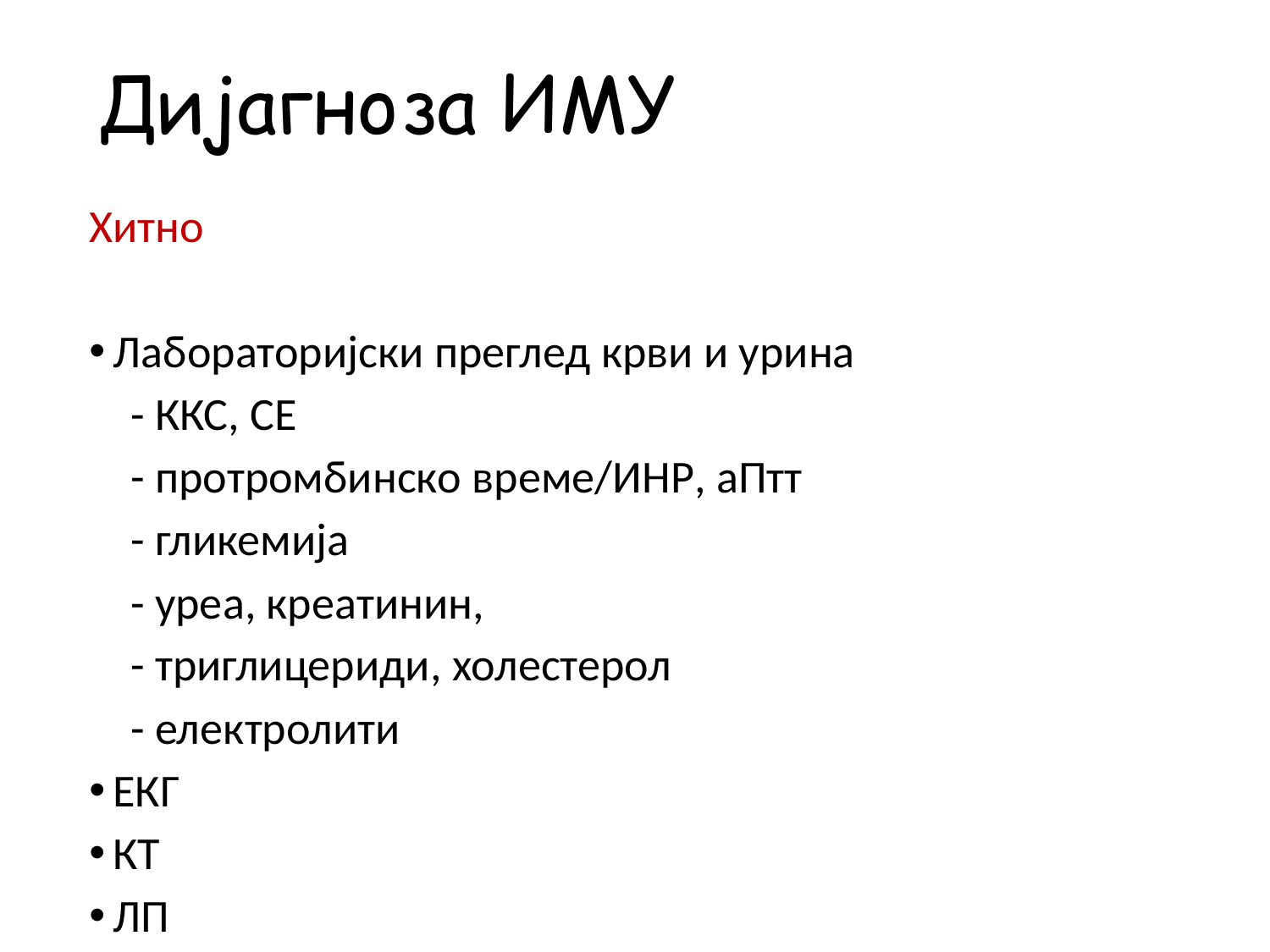

# Дијагноза ИМУ
Хитно

Лабораторијски преглед крви и урина
    - ККС, СЕ
    - протромбинско време/ИНР, аПтт
    - гликемија
    - уреа, креатинин,
    - триглицериди, холестерол
    - електролити
ЕКГ
КТ
ЛП